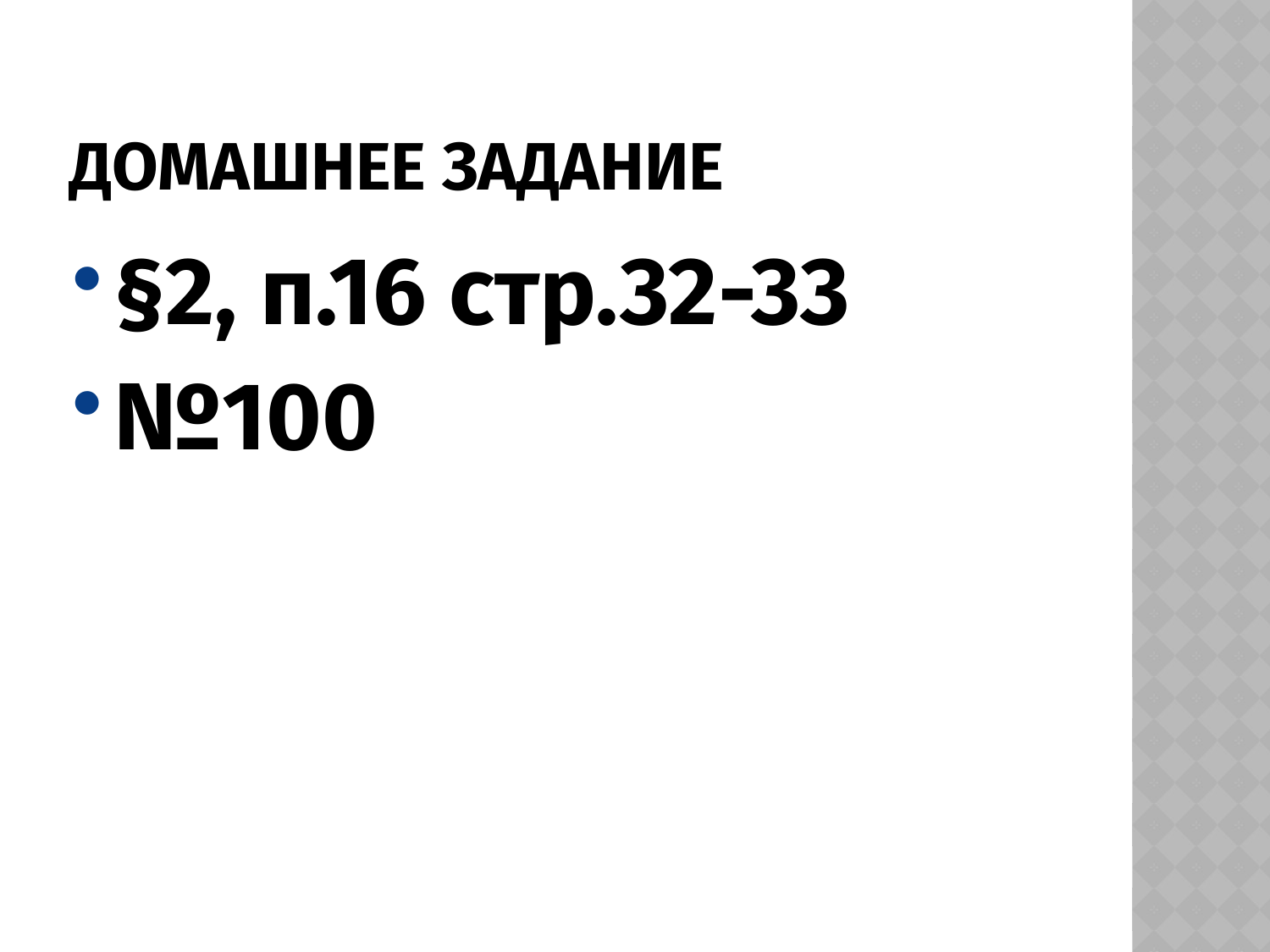

# Домашнее задание
§2, п.16 стр.32-33
№100